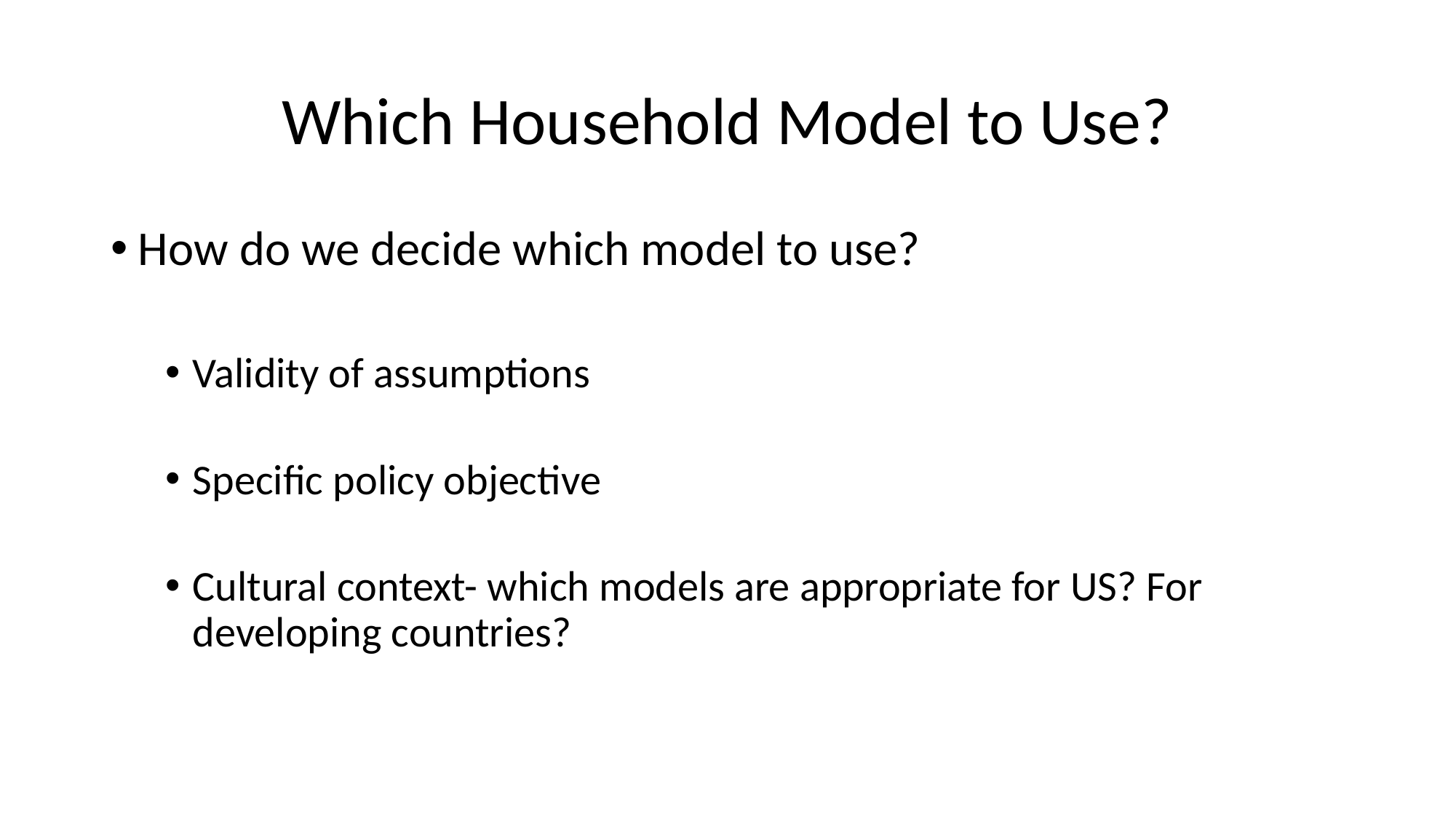

# Which Household Model to Use?
How do we decide which model to use?

Validity of assumptions

Specific policy objective

Cultural context- which models are appropriate for US? For developing countries?